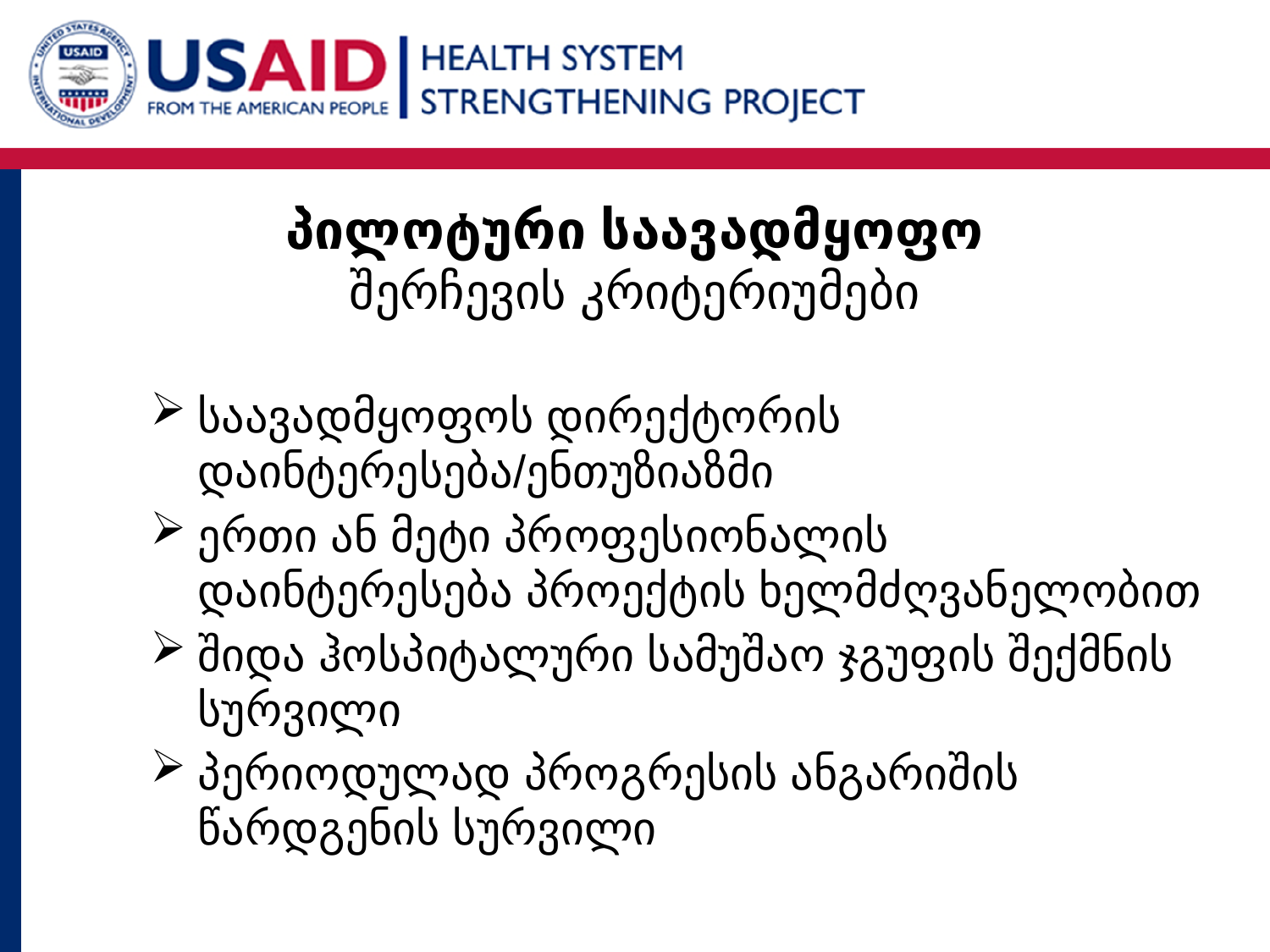

# პილოტური საავადმყოფო შერჩევის კრიტერიუმები
საავადმყოფოს დირექტორის დაინტერესება/ენთუზიაზმი
ერთი ან მეტი პროფესიონალის დაინტერესება პროექტის ხელმძღვანელობით
შიდა ჰოსპიტალური სამუშაო ჯგუფის შექმნის სურვილი
პერიოდულად პროგრესის ანგარიშის წარდგენის სურვილი